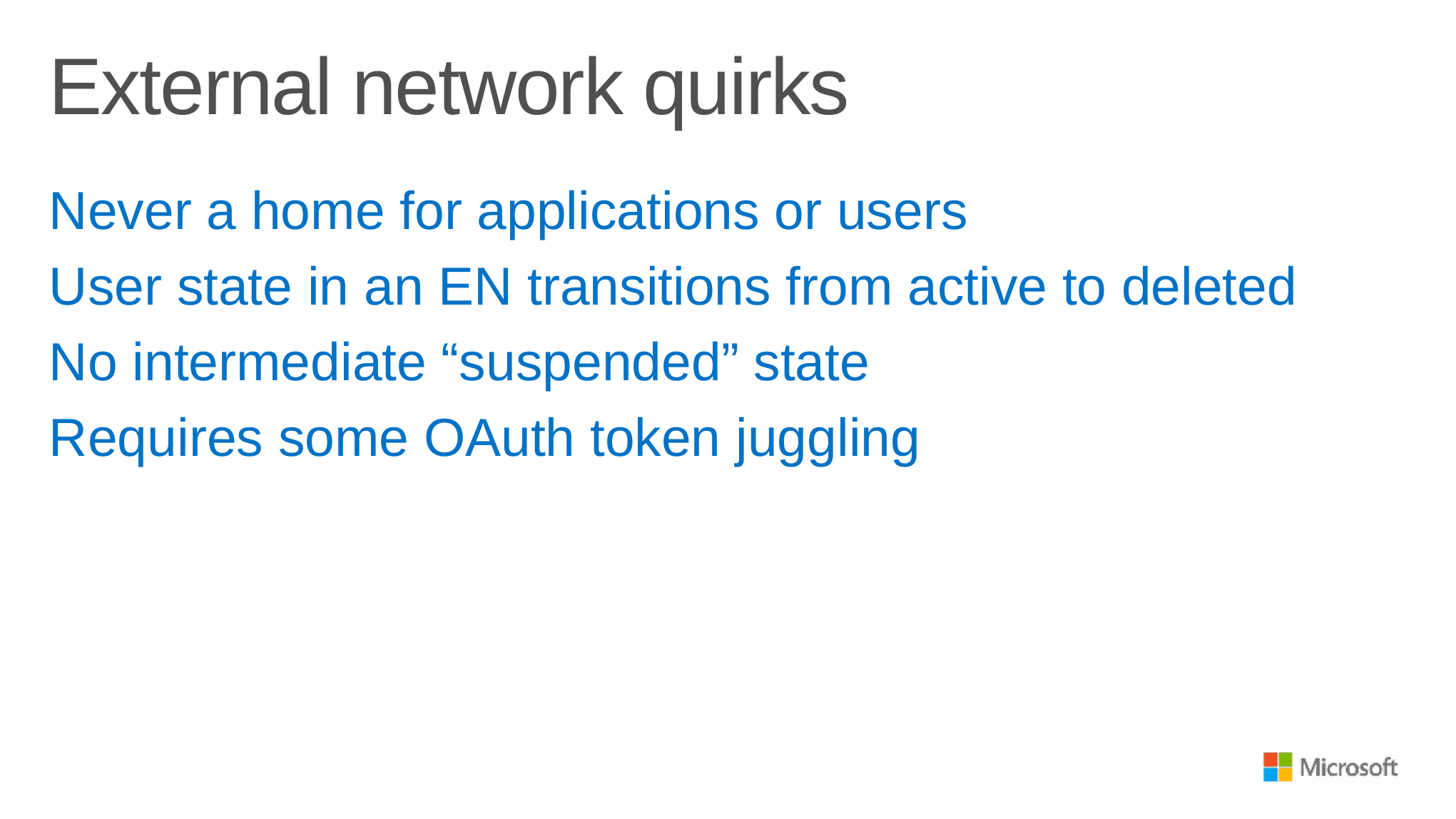

# External network quirks
Never a home for applications or users
User state in an EN transitions from active to deleted
No intermediate “suspended” state
Requires some OAuth token juggling